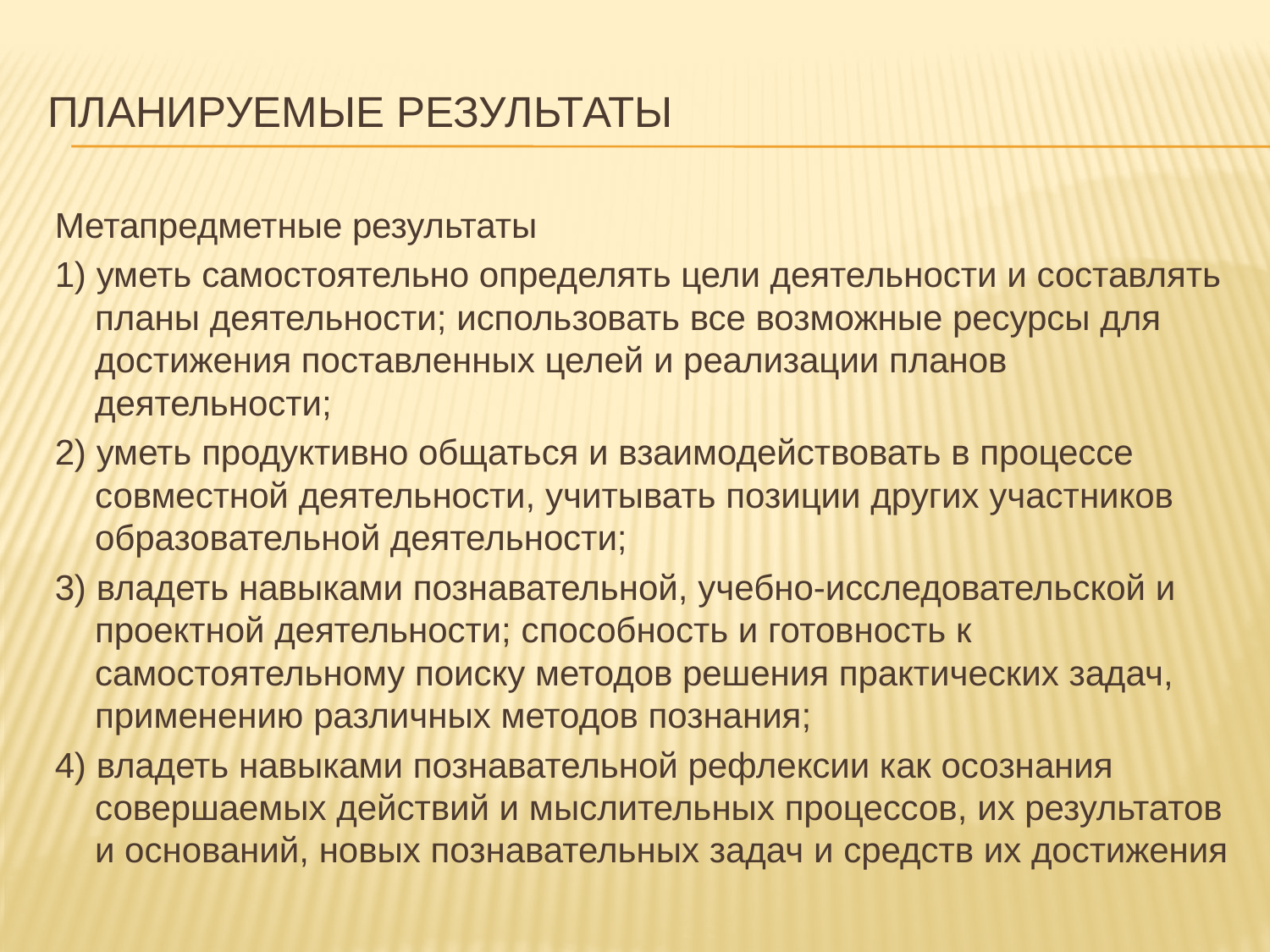

# Планируемые результаты
Метапредметные результаты
1) уметь самостоятельно определять цели деятельности и составлять планы деятельности; использовать все возможные ресурсы для достижения поставленных целей и реализации планов деятельности;
2) уметь продуктивно общаться и взаимодействовать в процессе совместной деятельности, учитывать позиции других участников  образовательной деятельности;
3) владеть навыками познавательной, учебно-исследовательской и проектной деятельности; способность и готовность к самостоятельному поиску методов решения практических задач, применению различных методов познания;
4) владеть навыками познавательной рефлексии как осознания совершаемых действий и мыслительных процессов, их результатов и оснований, новых познавательных задач и средств их достижения